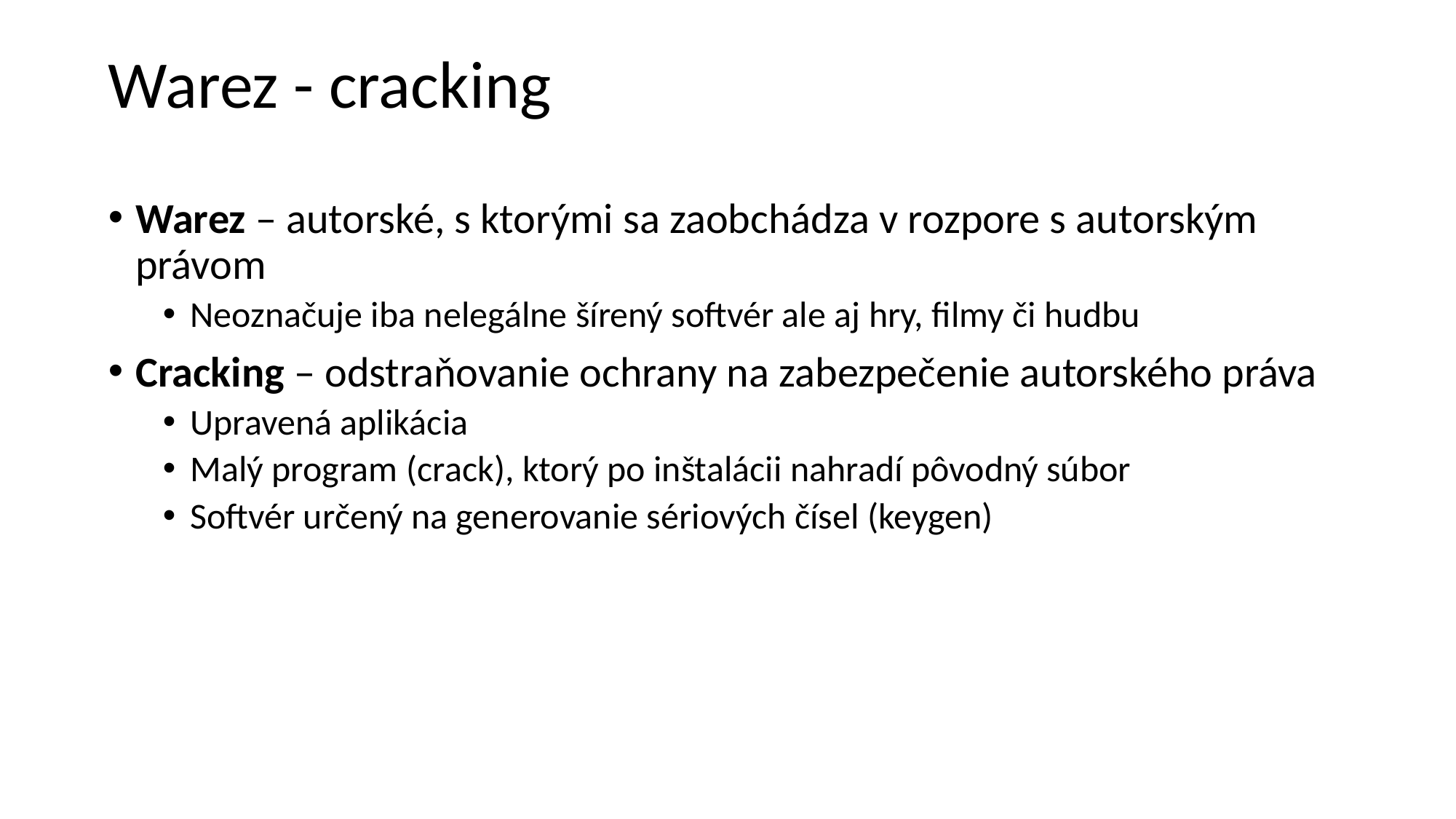

# Warez - cracking
Warez – autorské, s ktorými sa zaobchádza v rozpore s autorským právom
Neoznačuje iba nelegálne šírený softvér ale aj hry, filmy či hudbu
Cracking – odstraňovanie ochrany na zabezpečenie autorského práva
Upravená aplikácia
Malý program (crack), ktorý po inštalácii nahradí pôvodný súbor
Softvér určený na generovanie sériových čísel (keygen)